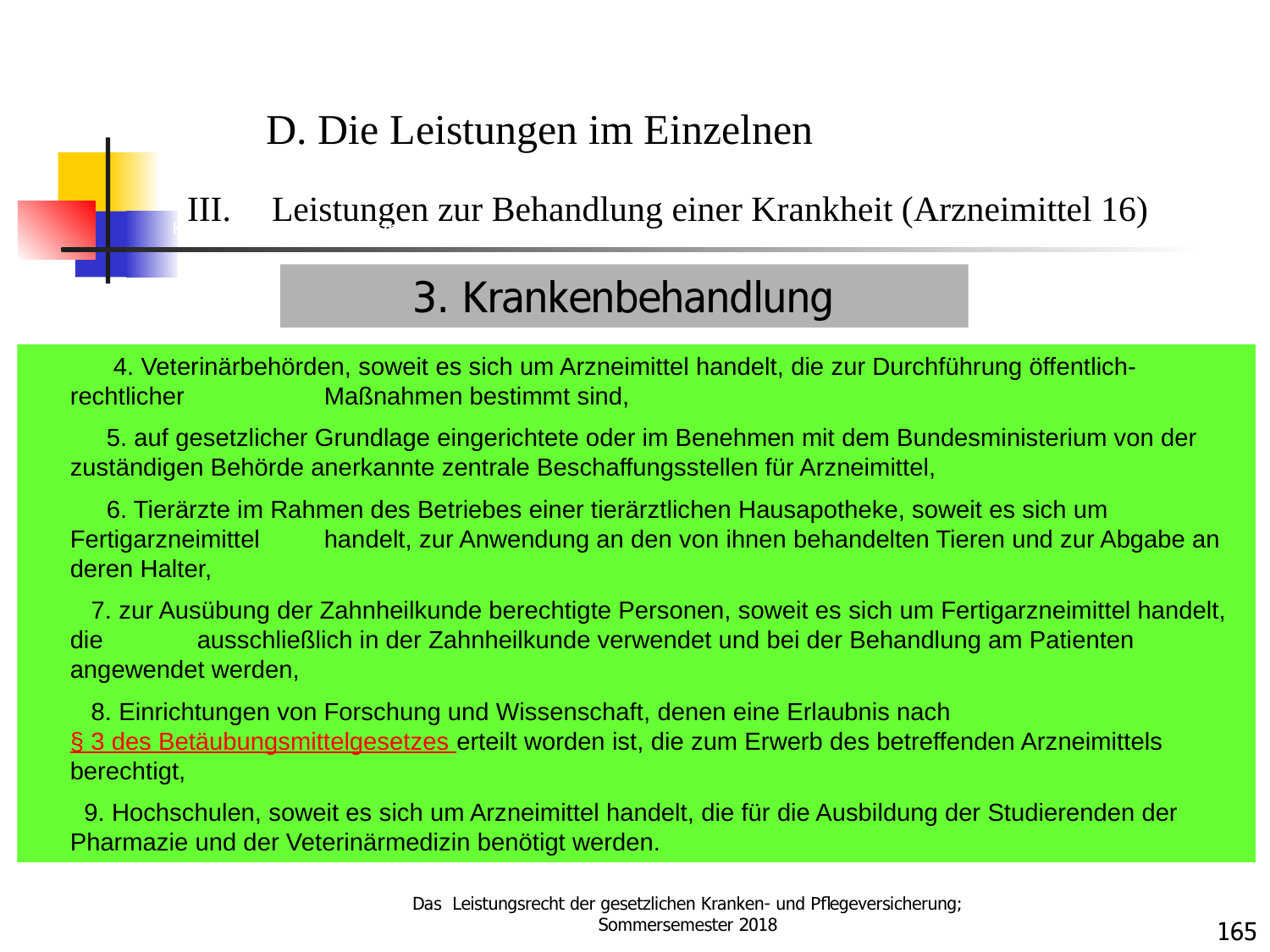

Krankenbehandlung 16 (Arzneimittel)
D. Die Leistungen im Einzelnen

Leistungen zur Behandlung einer Krankheit (Arzneimittel 16)
3. Krankenbehandlung
            4. Veterinärbehörden, soweit es sich um Arzneimittel handelt, die zur Durchführung öffentlich-rechtlicher  	Maßnahmen bestimmt sind,
           5. auf gesetzlicher Grundlage eingerichtete oder im Benehmen mit dem Bundesministerium von der zuständigen Behörde anerkannte zentrale Beschaffungsstellen für Arzneimittel,
           6. Tierärzte im Rahmen des Betriebes einer tierärztlichen Hausapotheke, soweit es sich um Fertigarzneimittel 	handelt, zur Anwendung an den von ihnen behandelten Tieren und zur Abgabe an deren Halter,
  	   7. zur Ausübung der Zahnheilkunde berechtigte Personen, soweit es sich um Fertigarzneimittel handelt, die 	ausschließlich in der Zahnheilkunde verwendet und bei der Behandlung am Patienten angewendet werden,
  	   8. Einrichtungen von Forschung und Wissenschaft, denen eine Erlaubnis nach § 3 des Betäubungsmittelgesetzes erteilt worden ist, die zum Erwerb des betreffenden Arzneimittels berechtigt,
  	  9. Hochschulen, soweit es sich um Arzneimittel handelt, die für die Ausbildung der Studierenden der Pharmazie und der Veterinärmedizin benötigt werden.
Krankheit
Das  Leistungsrecht der gesetzlichen Kranken- und Pflegeversicherung; Sommersemester 2018
165